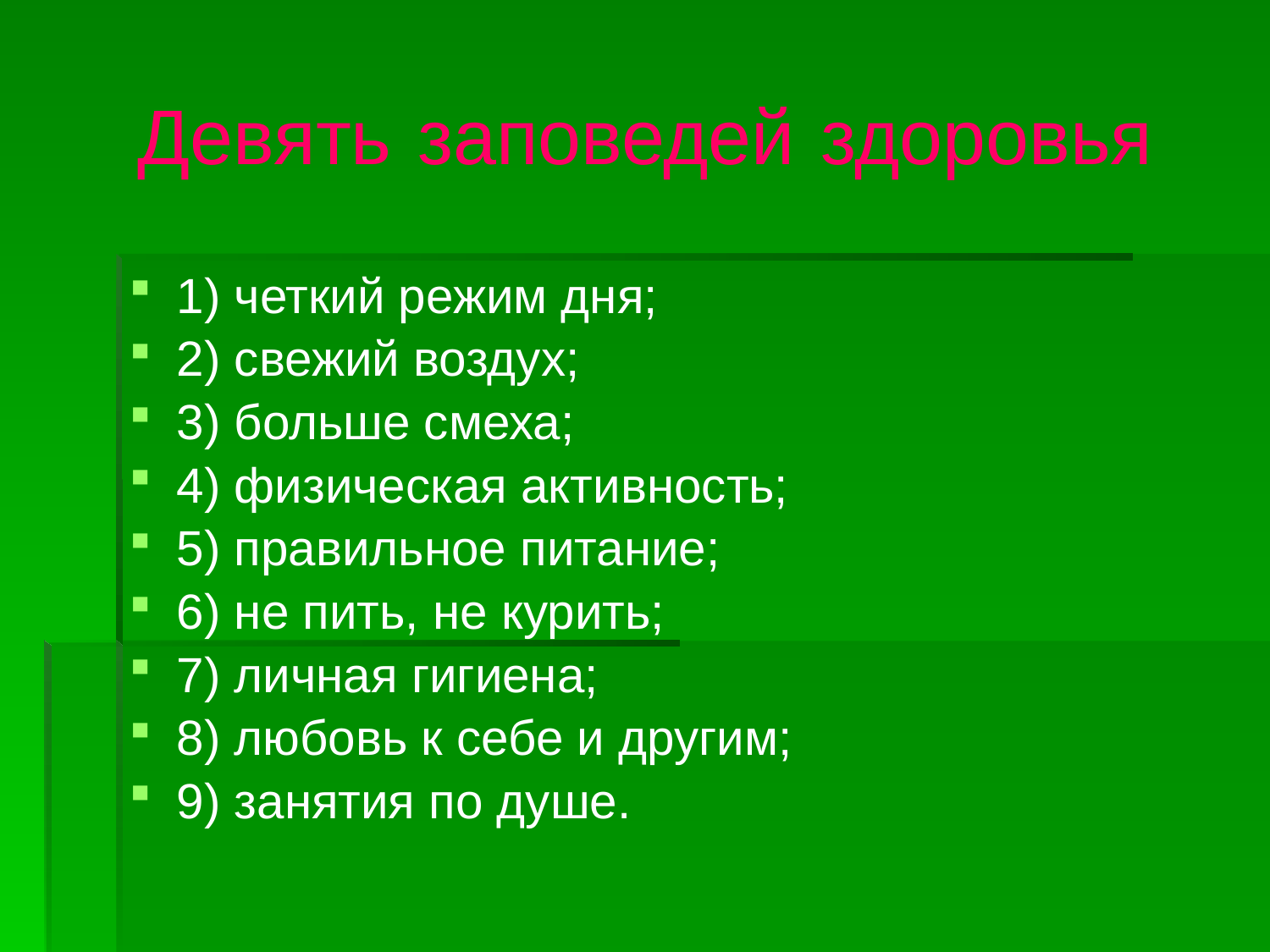

# Девять заповедей здоровья
1) четкий режим дня;
2) свежий воздух;
3) больше смеха;
4) физическая активность;
5) правильное питание;
6) не пить, не курить;
7) личная гигиена;
8) любовь к себе и другим;
9) занятия по душе.